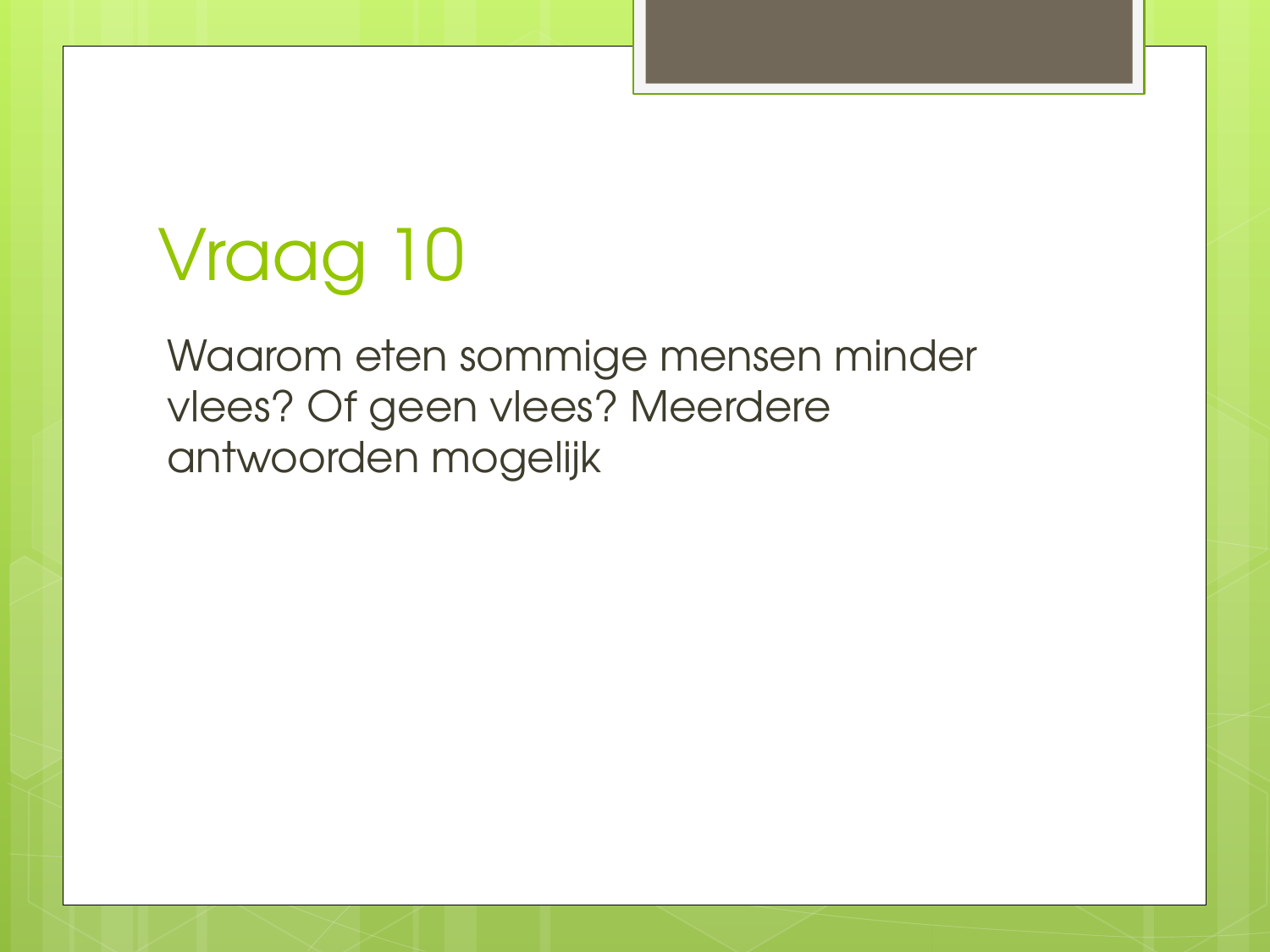

# Vraag 10
Waarom eten sommige mensen minder vlees? Of geen vlees? Meerdere antwoorden mogelijk